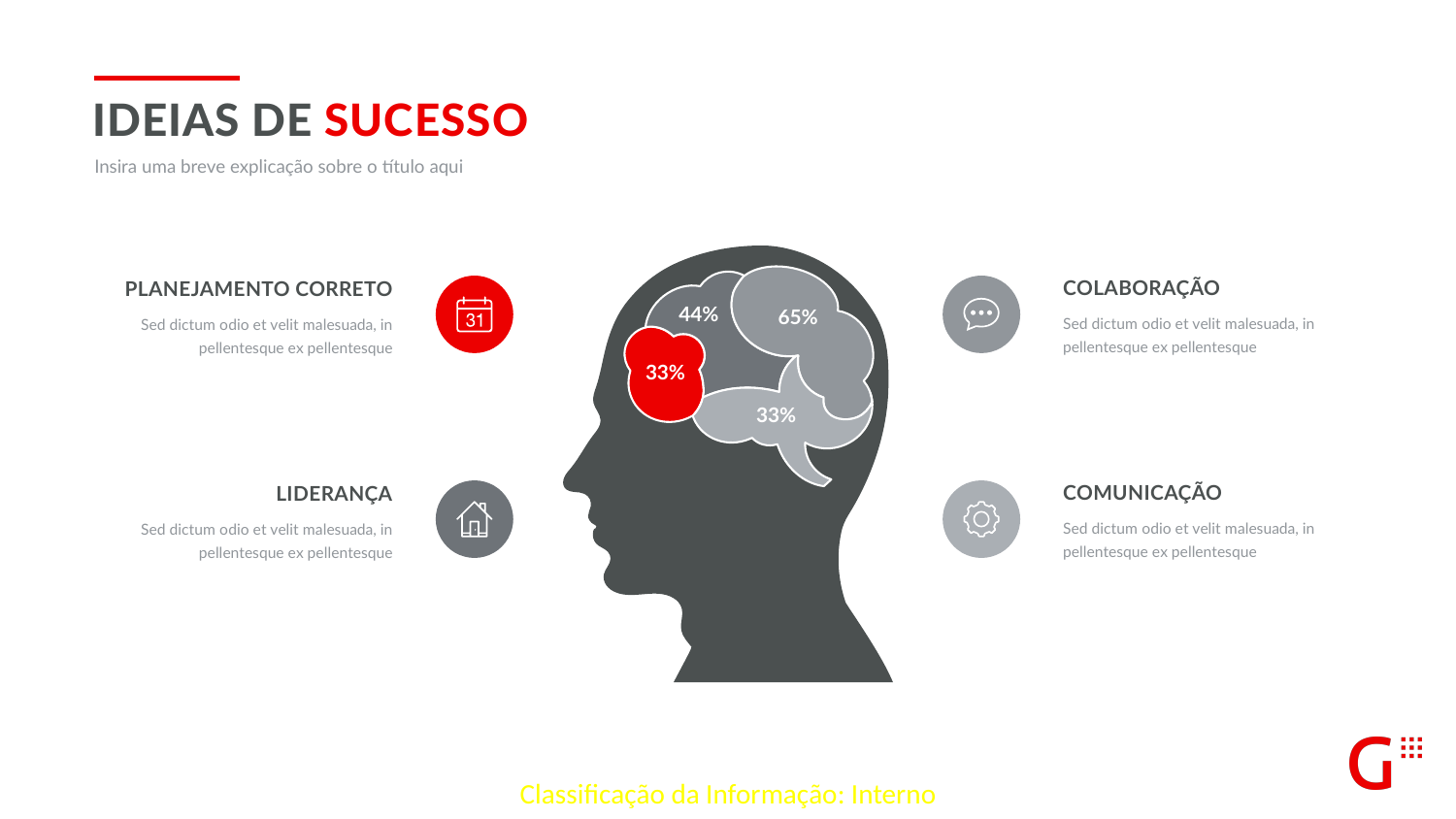

Ideias de sucesso
Insira uma breve explicação sobre o título aqui

44%
65%
33%
33%
colaboração
Sed dictum odio et velit malesuada, in pellentesque ex pellentesque

Planejamento correto
Sed dictum odio et velit malesuada, in pellentesque ex pellentesque
comunicação
Sed dictum odio et velit malesuada, in pellentesque ex pellentesque

liderança
Sed dictum odio et velit malesuada, in pellentesque ex pellentesque